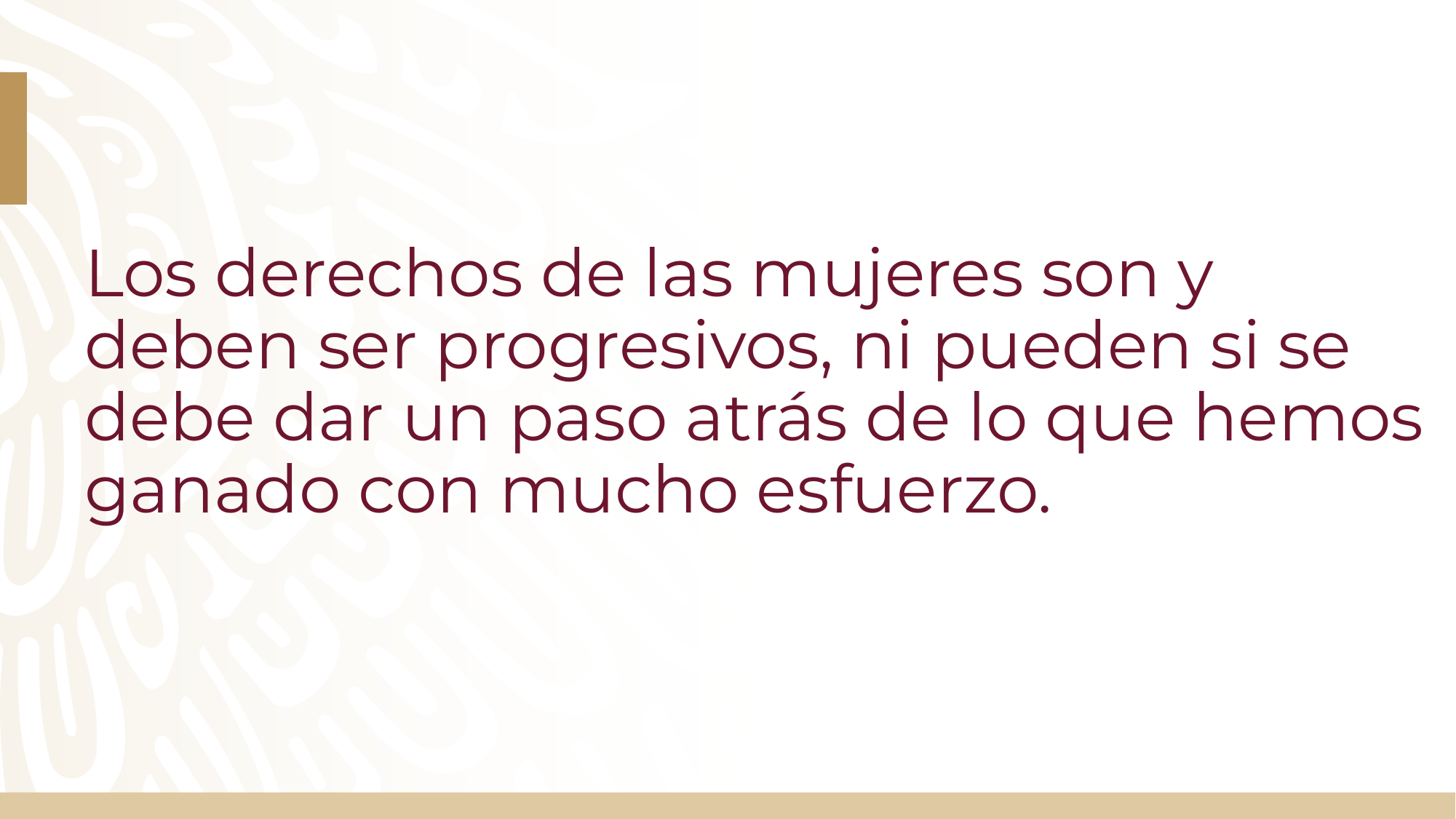

# Los derechos de las mujeres son y deben ser progresivos, ni pueden si se debe dar un paso atrás de lo que hemos ganado con mucho esfuerzo.